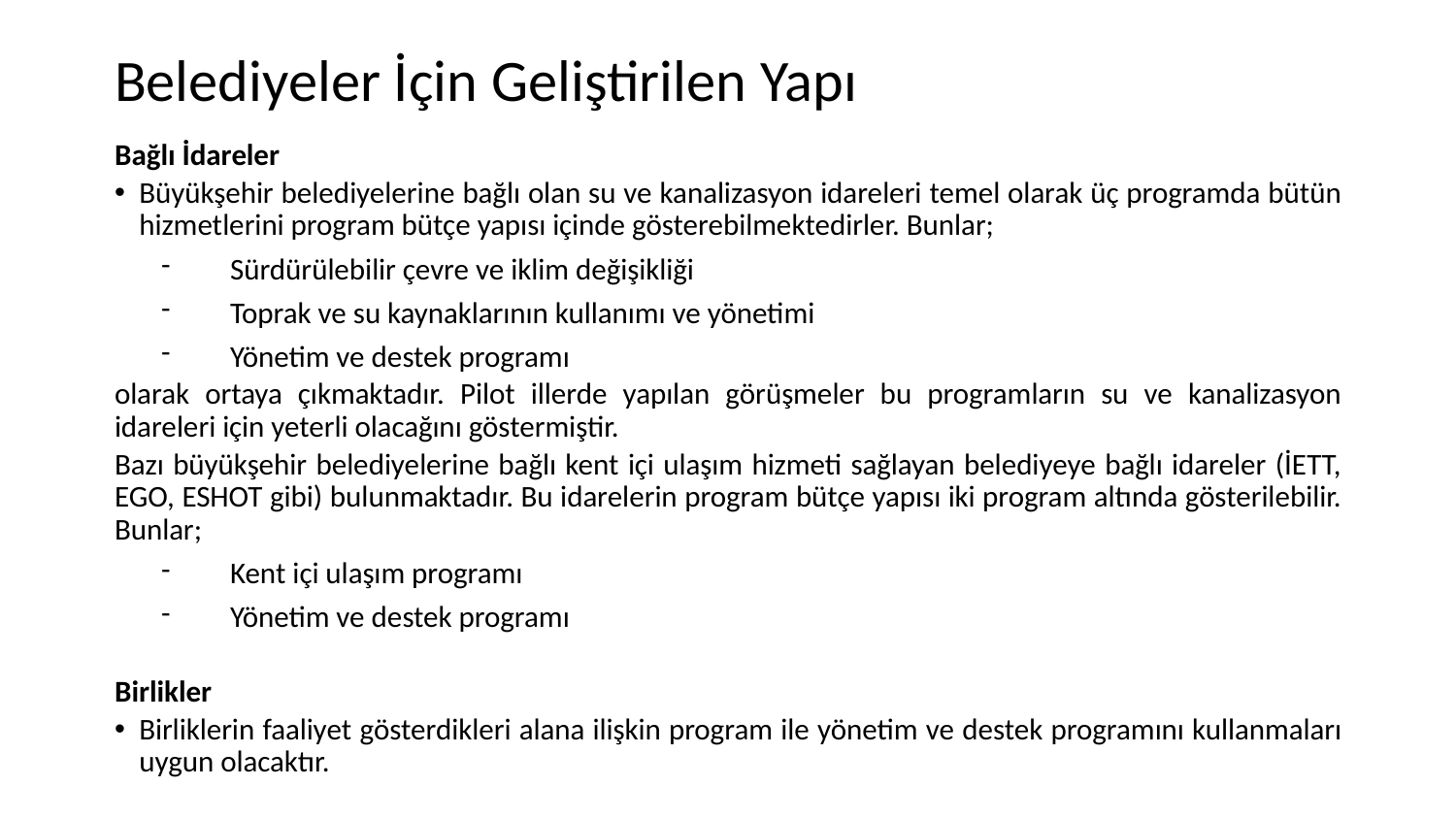

# Belediyeler İçin Geliştirilen Yapı
Bağlı İdareler
Büyükşehir belediyelerine bağlı olan su ve kanalizasyon idareleri temel olarak üç programda bütün hizmetlerini program bütçe yapısı içinde gösterebilmektedirler. Bunlar;
Sürdürülebilir çevre ve iklim değişikliği
Toprak ve su kaynaklarının kullanımı ve yönetimi
Yönetim ve destek programı
olarak ortaya çıkmaktadır. Pilot illerde yapılan görüşmeler bu programların su ve kanalizasyon idareleri için yeterli olacağını göstermiştir.
Bazı büyükşehir belediyelerine bağlı kent içi ulaşım hizmeti sağlayan belediyeye bağlı idareler (İETT, EGO, ESHOT gibi) bulunmaktadır. Bu idarelerin program bütçe yapısı iki program altında gösterilebilir. Bunlar;
Kent içi ulaşım programı
Yönetim ve destek programı

Birlikler
Birliklerin faaliyet gösterdikleri alana ilişkin program ile yönetim ve destek programını kullanmaları uygun olacaktır.